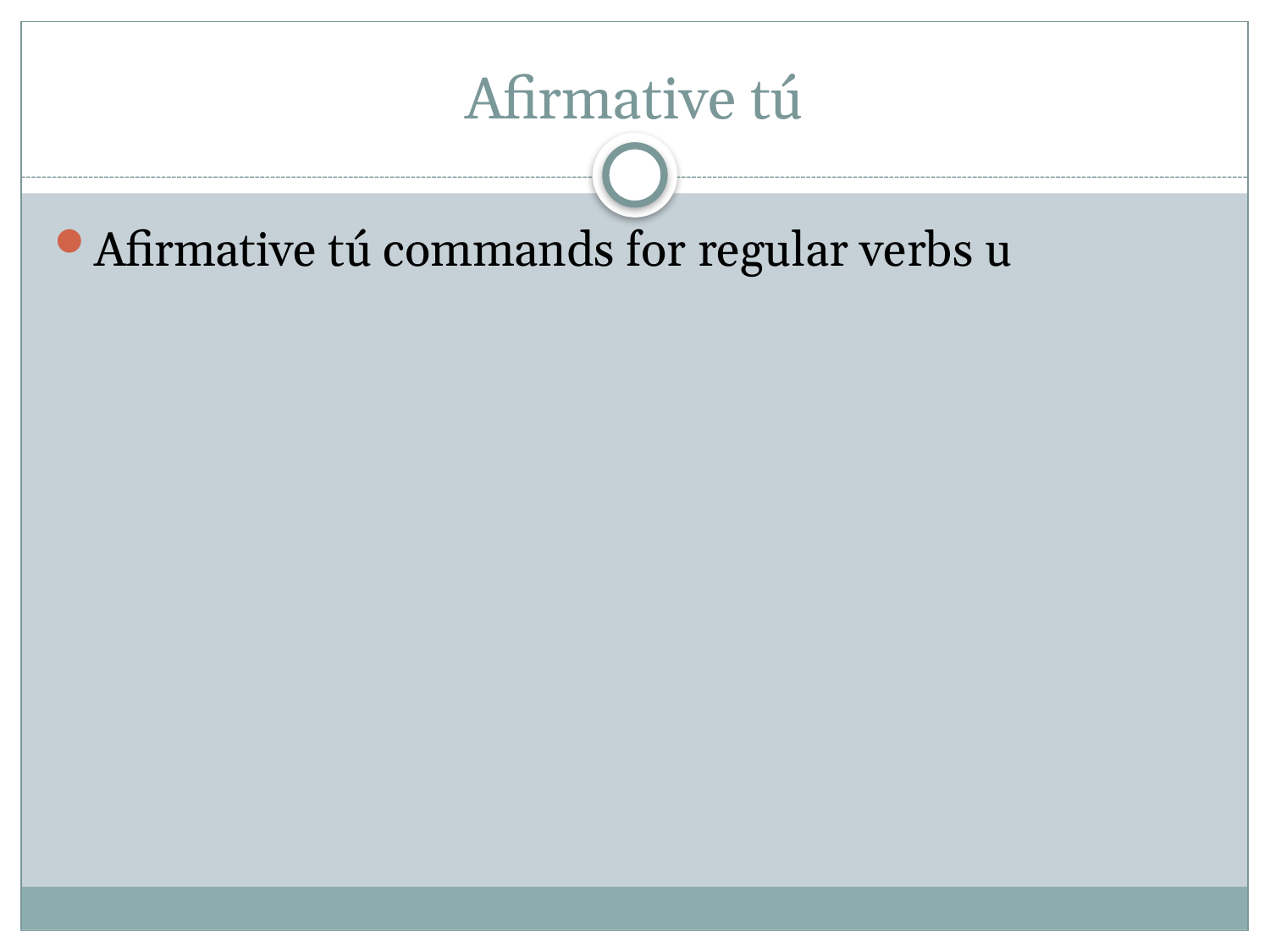

# Afirmative tú
Afirmative tú commands for regular verbs u